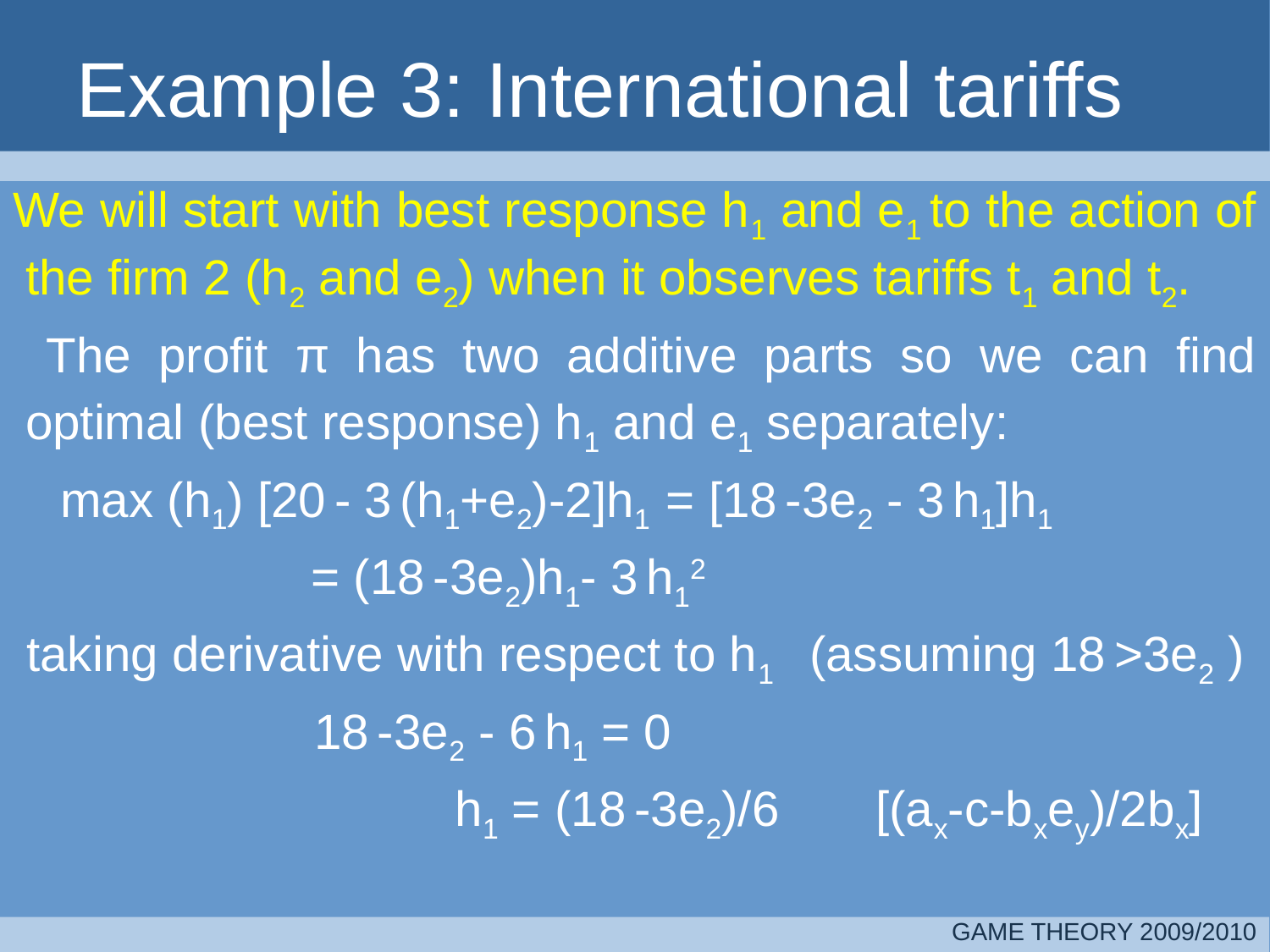

# Example 3: International tariffs
We will start with best response h1 and e1 to the action of the firm 2 (h2 and e2) when it observes tariffs t1 and t2.
	 The profit π has two additive parts so we can find optimal (best response) h1 and e1 separately:
	max (h1) [20 - 3 (h1+e2)-2]h1  = [18 -3e2 - 3 h1]h1
		         = (18 -3e2)h1- 3 h12
 taking derivative with respect to h1   (assuming 18 >3e2 )
 			18 -3e2 - 6 h1 = 0
				 h1 = (18 -3e2)/6       [(ax-c-bxey)/2bx]

GAME THEORY 2009/2010